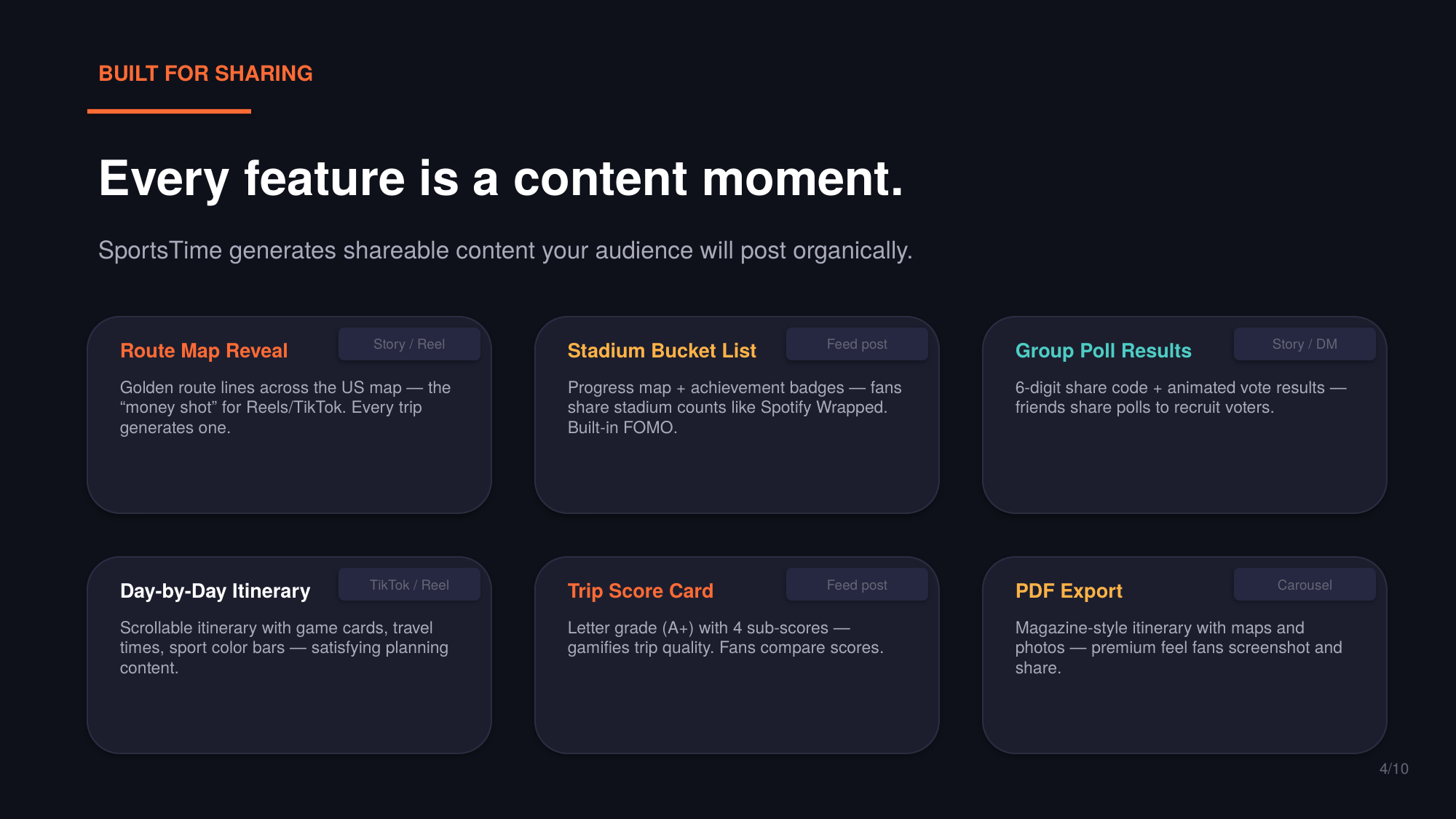

BUILT FOR SHARING

Every feature is a content moment.
SportsTime generates shareable content your audience will post organically.

Story / Reel
Feed post
Story / DM
Route Map Reveal
Stadium Bucket List
Group Poll Results
Golden route lines across the US map — the “money shot” for Reels/TikTok. Every trip generates one.
Progress map + achievement badges — fans share stadium counts like Spotify Wrapped. Built-in FOMO.
6-digit share code + animated vote results — friends share polls to recruit voters.

TikTok / Reel
Feed post
Carousel
Day-by-Day Itinerary
Trip Score Card
PDF Export
Scrollable itinerary with game cards, travel times, sport color bars — satisfying planning content.
Letter grade (A+) with 4 sub-scores — gamifies trip quality. Fans compare scores.
Magazine-style itinerary with maps and photos — premium feel fans screenshot and share.
4/10